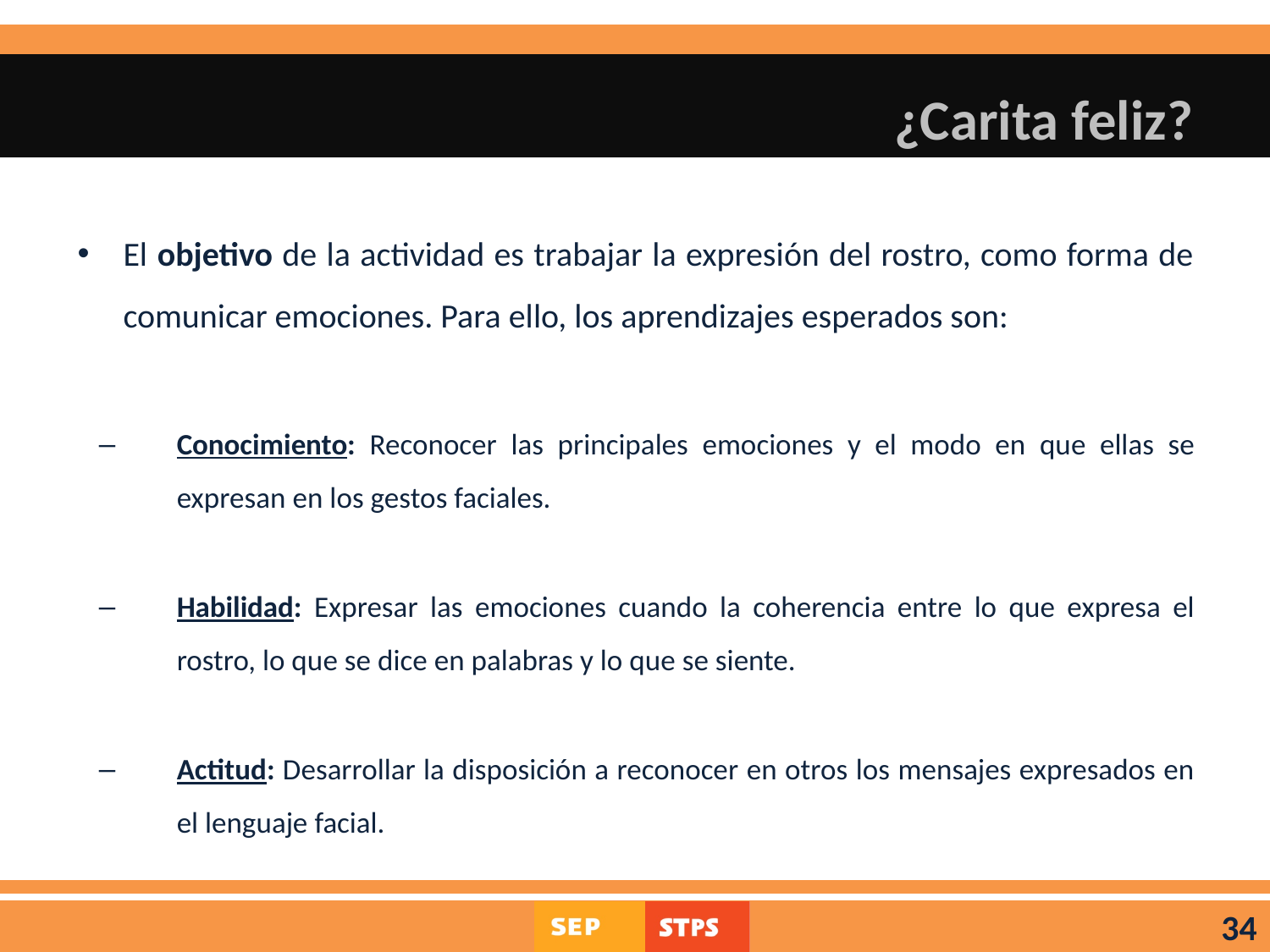

# ¿Carita feliz?
El objetivo de la actividad es trabajar la expresión del rostro, como forma de comunicar emociones. Para ello, los aprendizajes esperados son:

Conocimiento: Reconocer las principales emociones y el modo en que ellas se expresan en los gestos faciales.

Habilidad: Expresar las emociones cuando la coherencia entre lo que expresa el rostro, lo que se dice en palabras y lo que se siente.

Actitud: Desarrollar la disposición a reconocer en otros los mensajes expresados en el lenguaje facial.

34